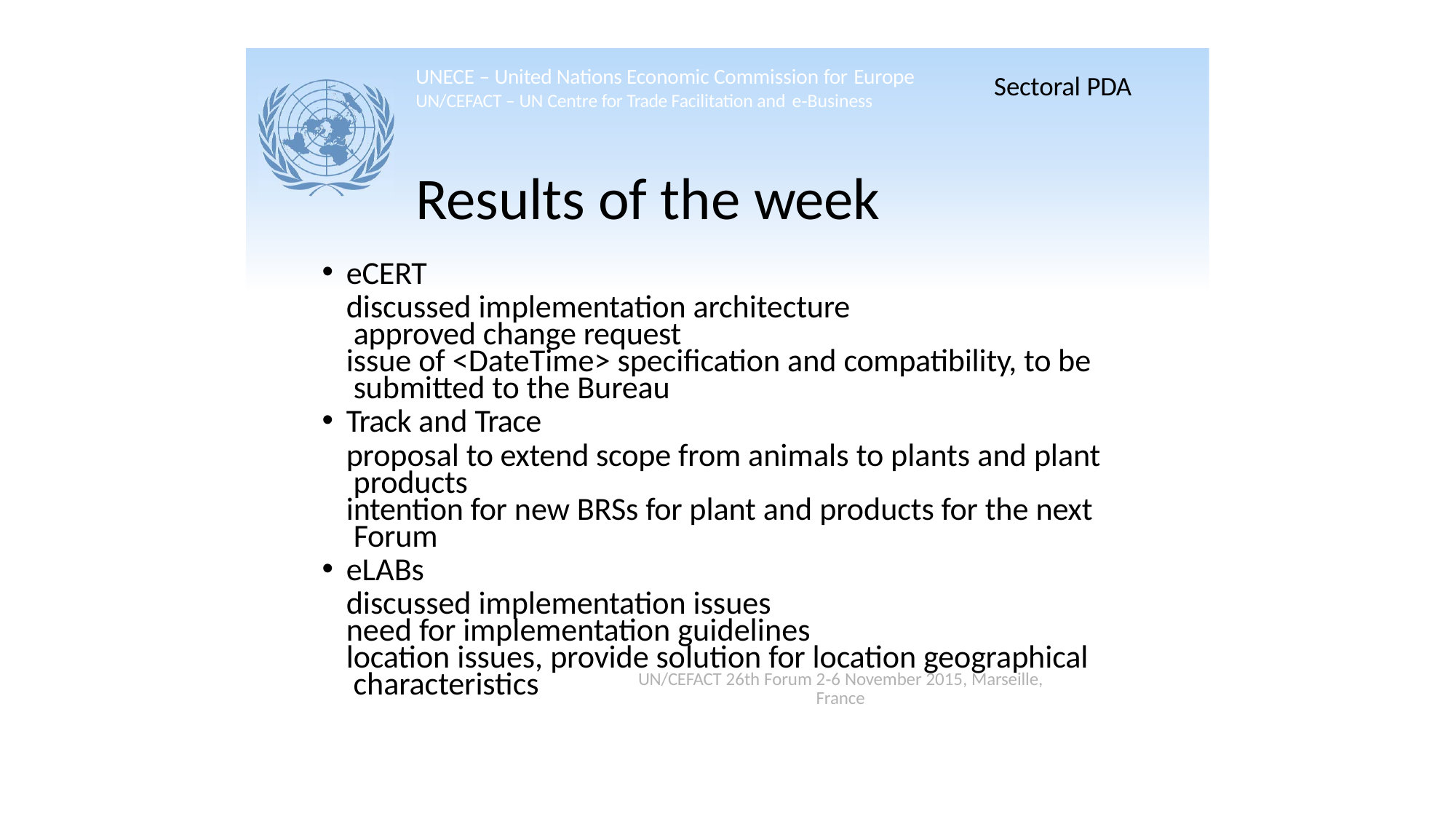

UNECE – United Nations Economic Commission for Europe
UN/CEFACT – UN Centre for Trade Facilitation and e‐Business
Sectoral PDA

Results of the week
eCERT
discussed implementation architecture  approved change request
issue of <DateTime> specification and compatibility, to be  submitted to the Bureau
Track and Trace
proposal to extend scope from animals to plants and plant  products
intention for new BRSs for plant and products for the next  Forum
eLABs
discussed implementation issues  need for implementation guidelines
location issues, provide solution for location geographical  characteristics
UN/CEFACT 26th Forum 2‐6 November 2015, Marseille, France
6